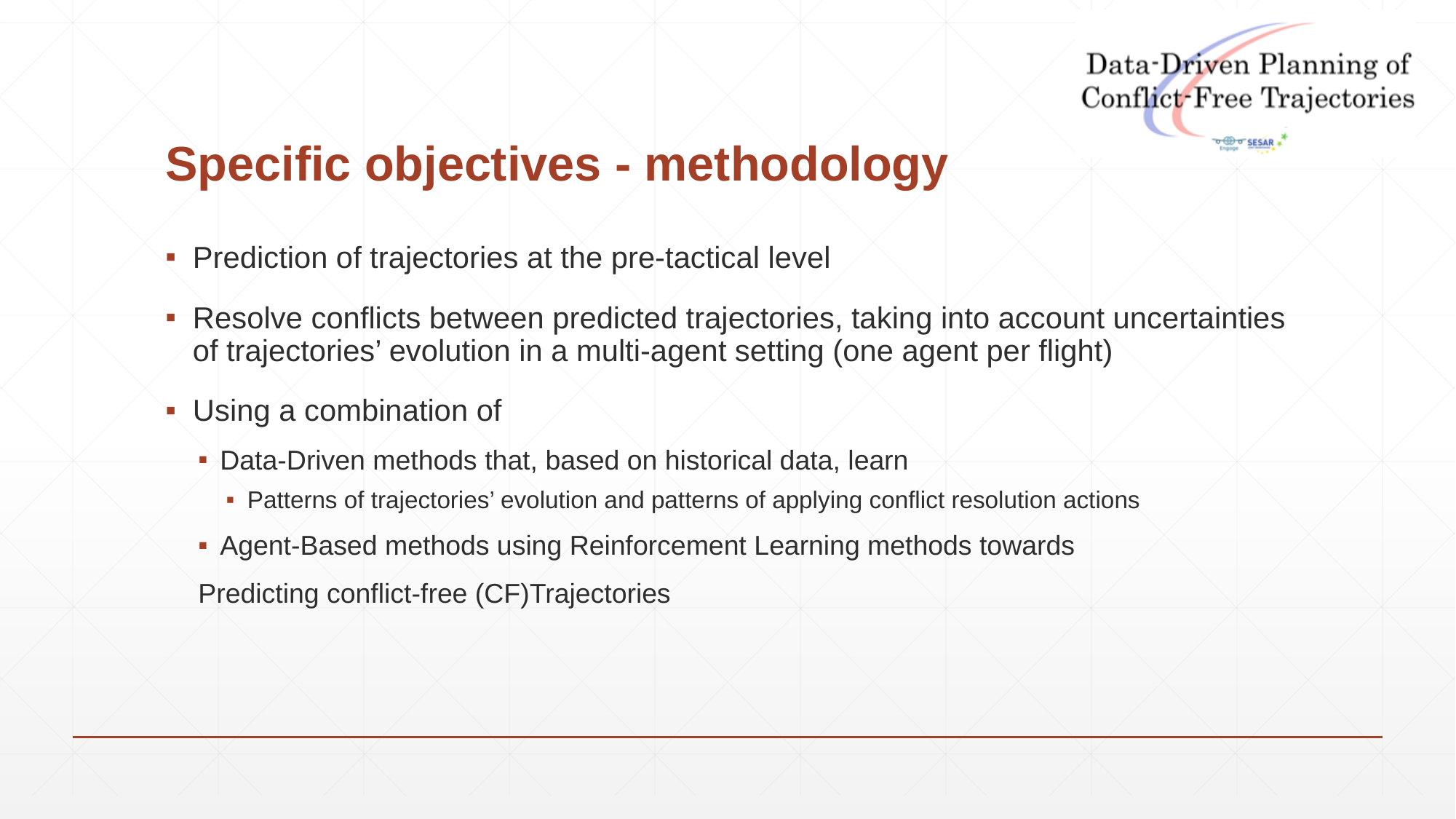

# Specific objectives - methodology
Prediction of trajectories at the pre-tactical level
Resolve conflicts between predicted trajectories, taking into account uncertainties of trajectories’ evolution in a multi-agent setting (one agent per flight)
Using a combination of
Data-Driven methods that, based on historical data, learn
Patterns of trajectories’ evolution and patterns of applying conflict resolution actions
Agent-Based methods using Reinforcement Learning methods towards
Predicting conflict-free (CF)Trajectories